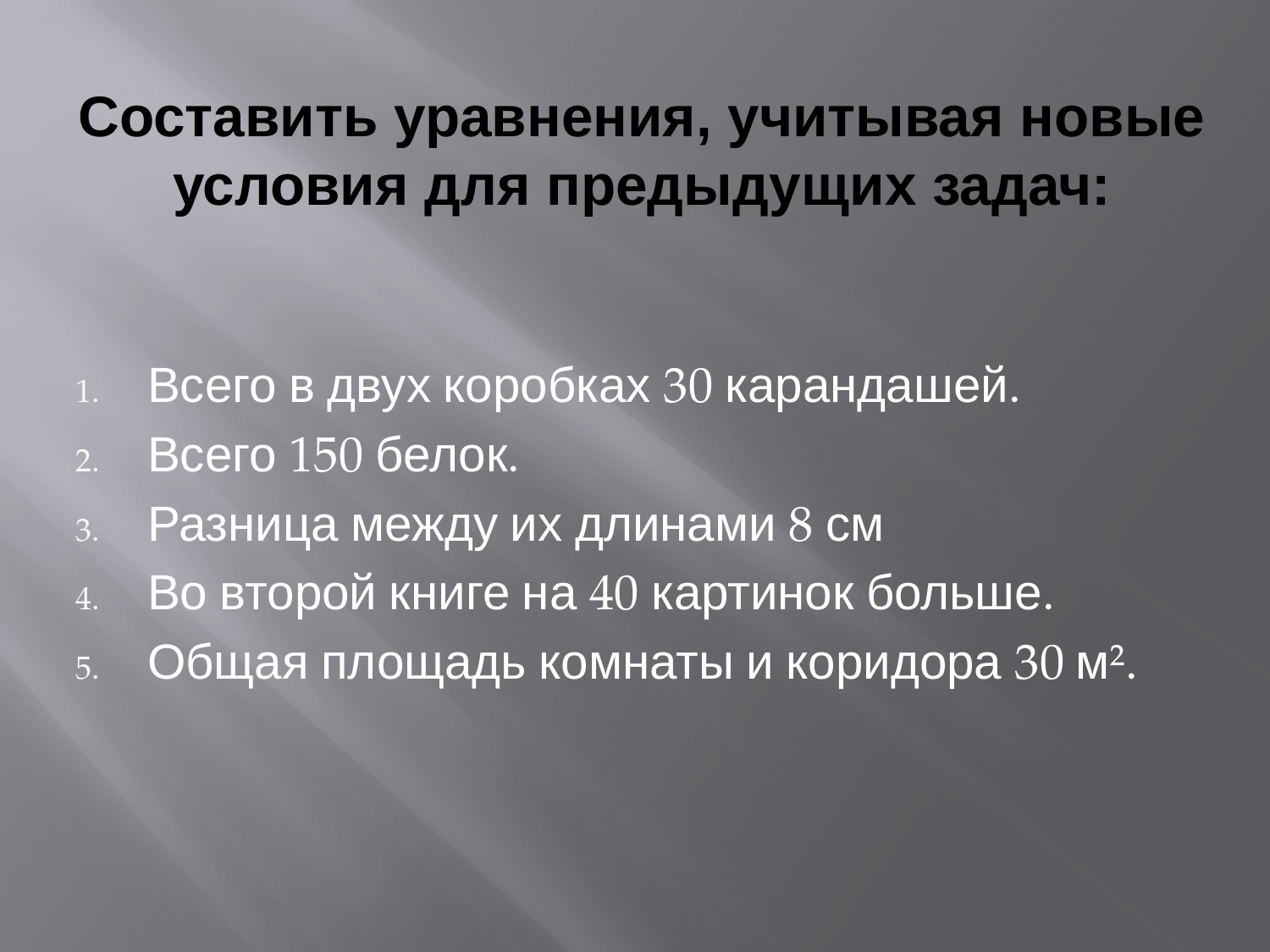

# Составить уравнения, учитывая новые условия для предыдущих задач:
Всего в двух коробках 30 карандашей.
Всего 150 белок.
Разница между их длинами 8 см
Во второй книге на 40 картинок больше.
Общая площадь комнаты и коридора 30 м².